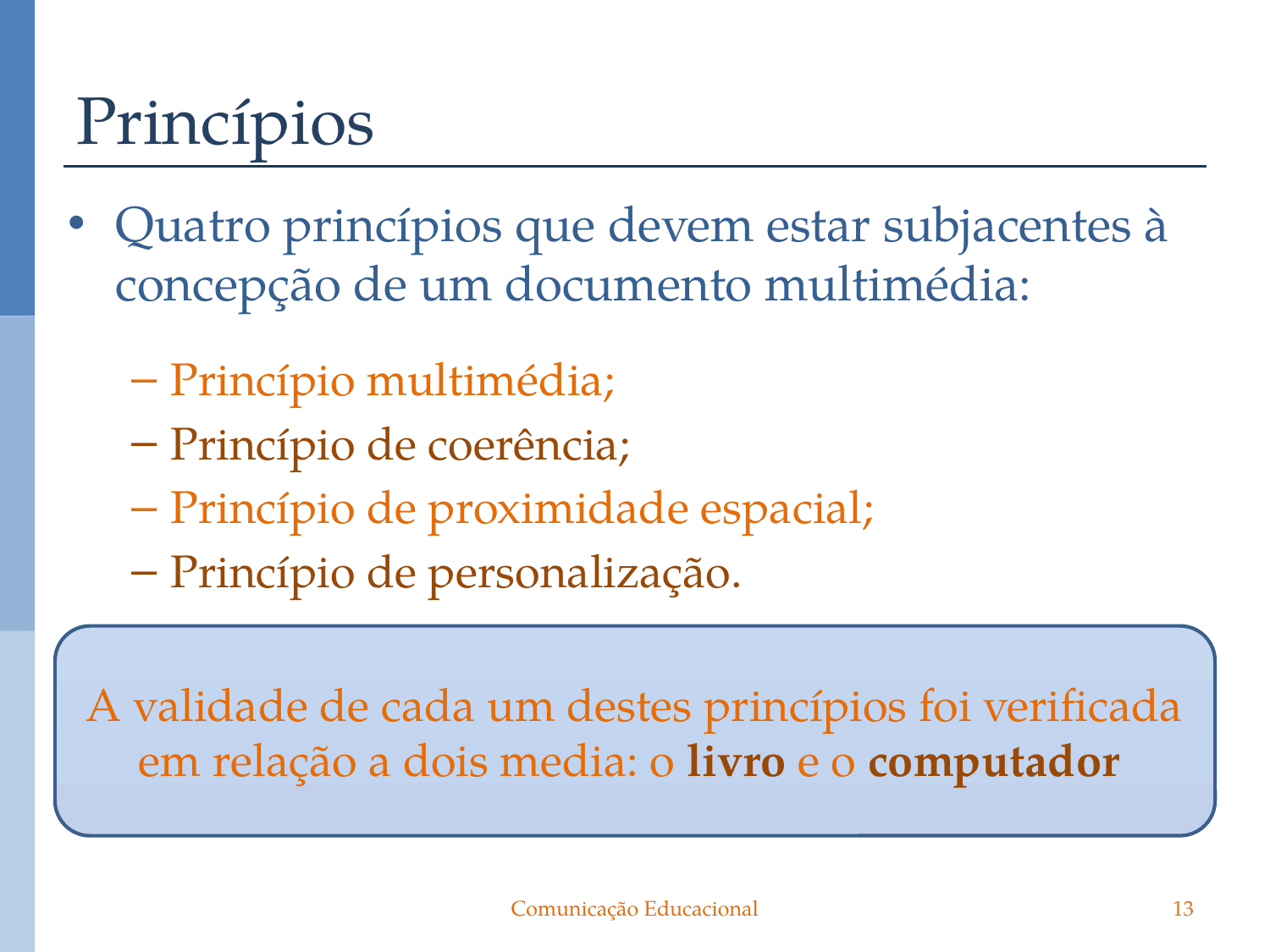

# Princípios
Quatro princípios que devem estar subjacentes à concepção de um documento multimédia:

Princípio multimédia;
Princípio de coerência;
Princípio de proximidade espacial;
Princípio de personalização.

A validade de cada um destes princípios foi verificada em relação a dois media: o livro e o computador
Comunicação Educacional
13